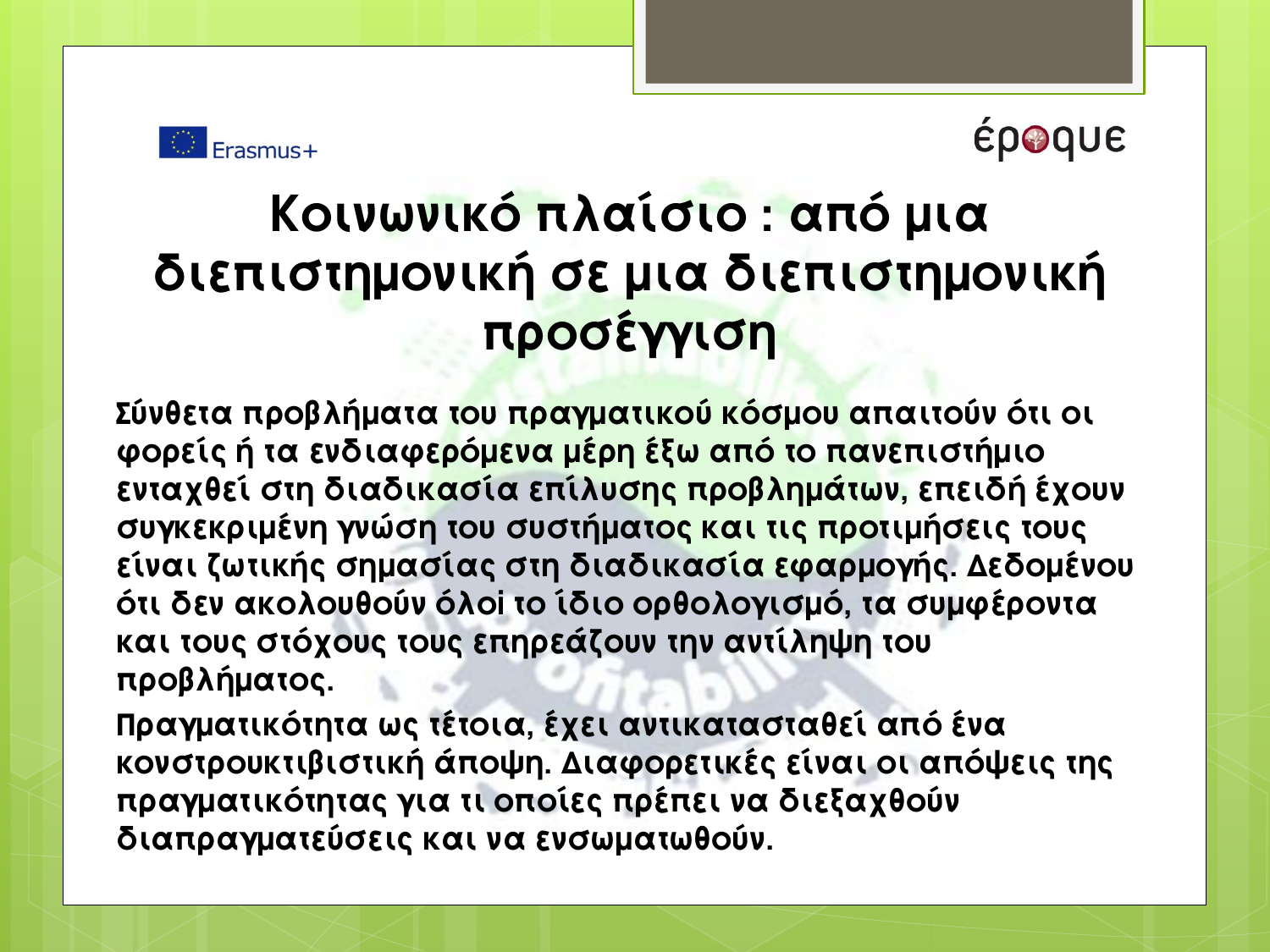

# Κοινωνικό πλαίσιο : από μια διεπιστημονική σε μια διεπιστημονική προσέγγιση
Σύνθετα προβλήματα του πραγματικού κόσμου απαιτούν ότι οι φορείς ή τα ενδιαφερόμενα μέρη έξω από το πανεπιστήμιο ενταχθεί στη διαδικασία επίλυσης προβλημάτων, επειδή έχουν συγκεκριμένη γνώση του συστήματος και τις προτιμήσεις τους είναι ζωτικής σημασίας στη διαδικασία εφαρμογής. Δεδομένου ότι δεν ακολουθούν όλoi το ίδιο ορθολογισμό, τα συμφέροντα και τους στόχους τους επηρεάζουν την αντίληψη του προβλήματος.
Πραγματικότητα ως τέτοια, έχει αντικατασταθεί από ένα κονστρουκτιβιστική άποψη. Διαφορετικές είναι οι απόψεις της πραγματικότητας για τι οποίες πρέπει να διεξαχθούν διαπραγματεύσεις και να ενσωματωθούν.